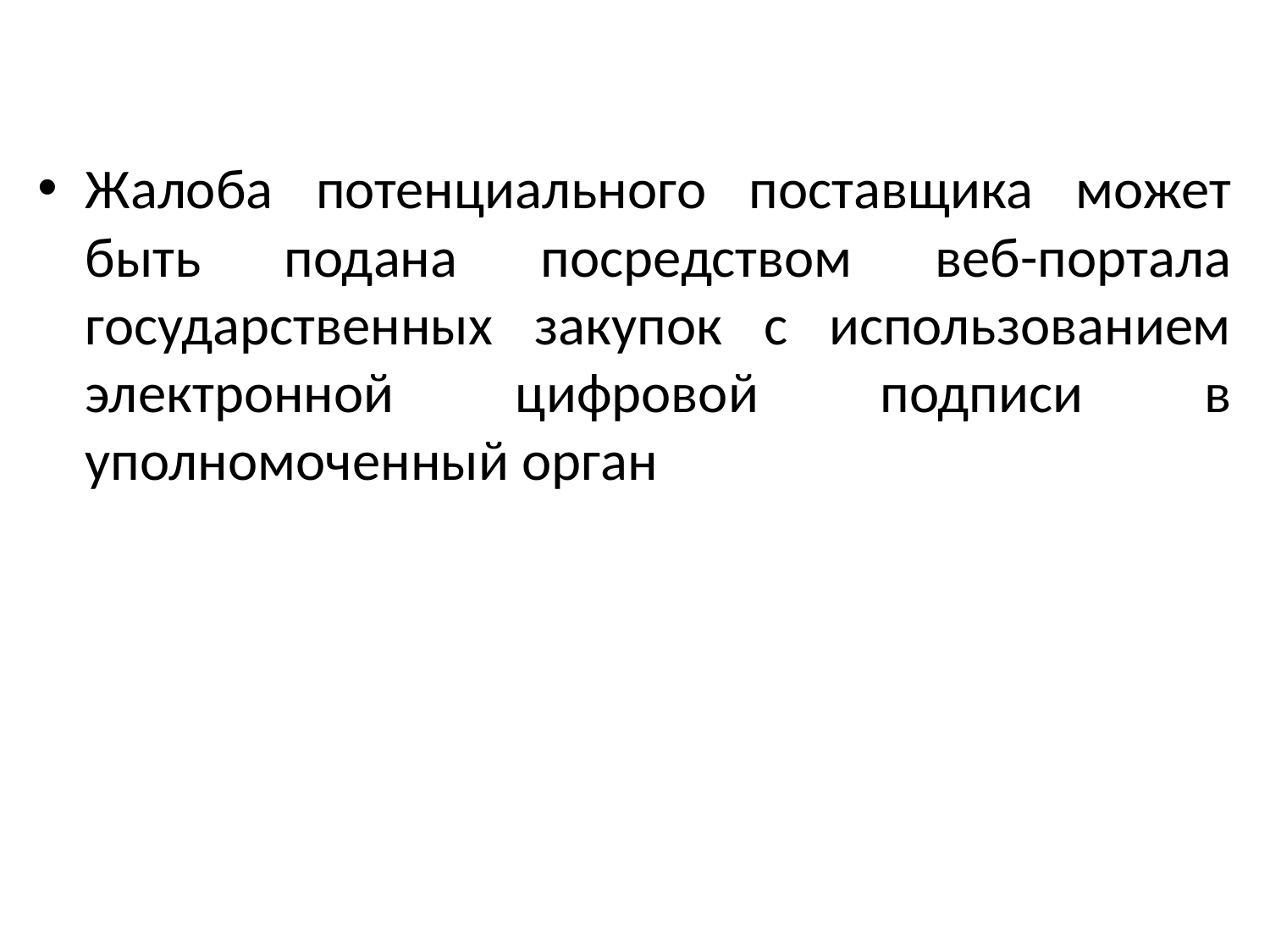

Жалоба потенциального поставщика может быть подана посредством веб-портала государственных закупок с использованием электронной цифровой подписи в уполномоченный орган